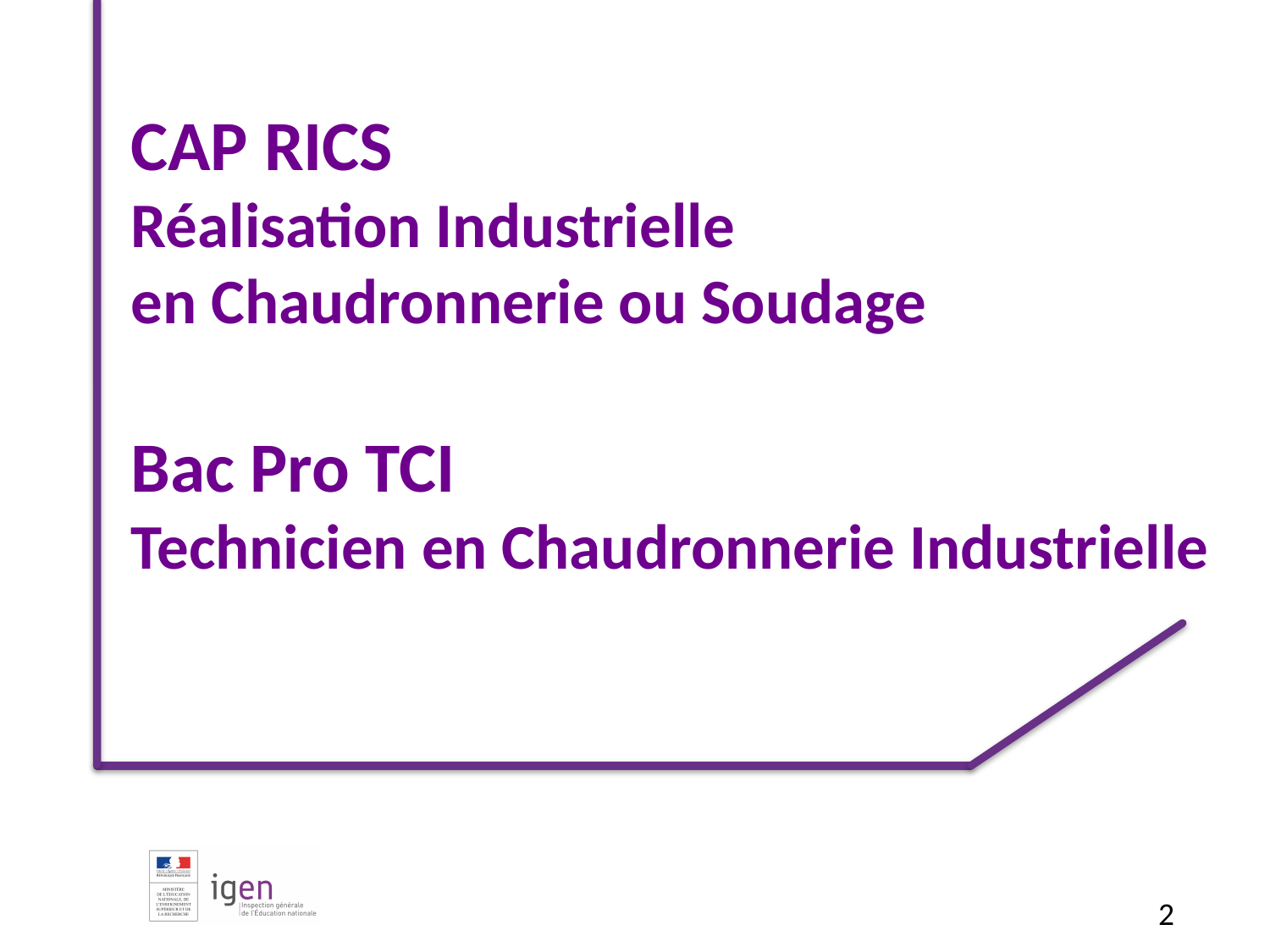

CAP RICS
Réalisation Industrielle
en Chaudronnerie ou Soudage
Bac Pro TCI
Technicien en Chaudronnerie Industrielle
2